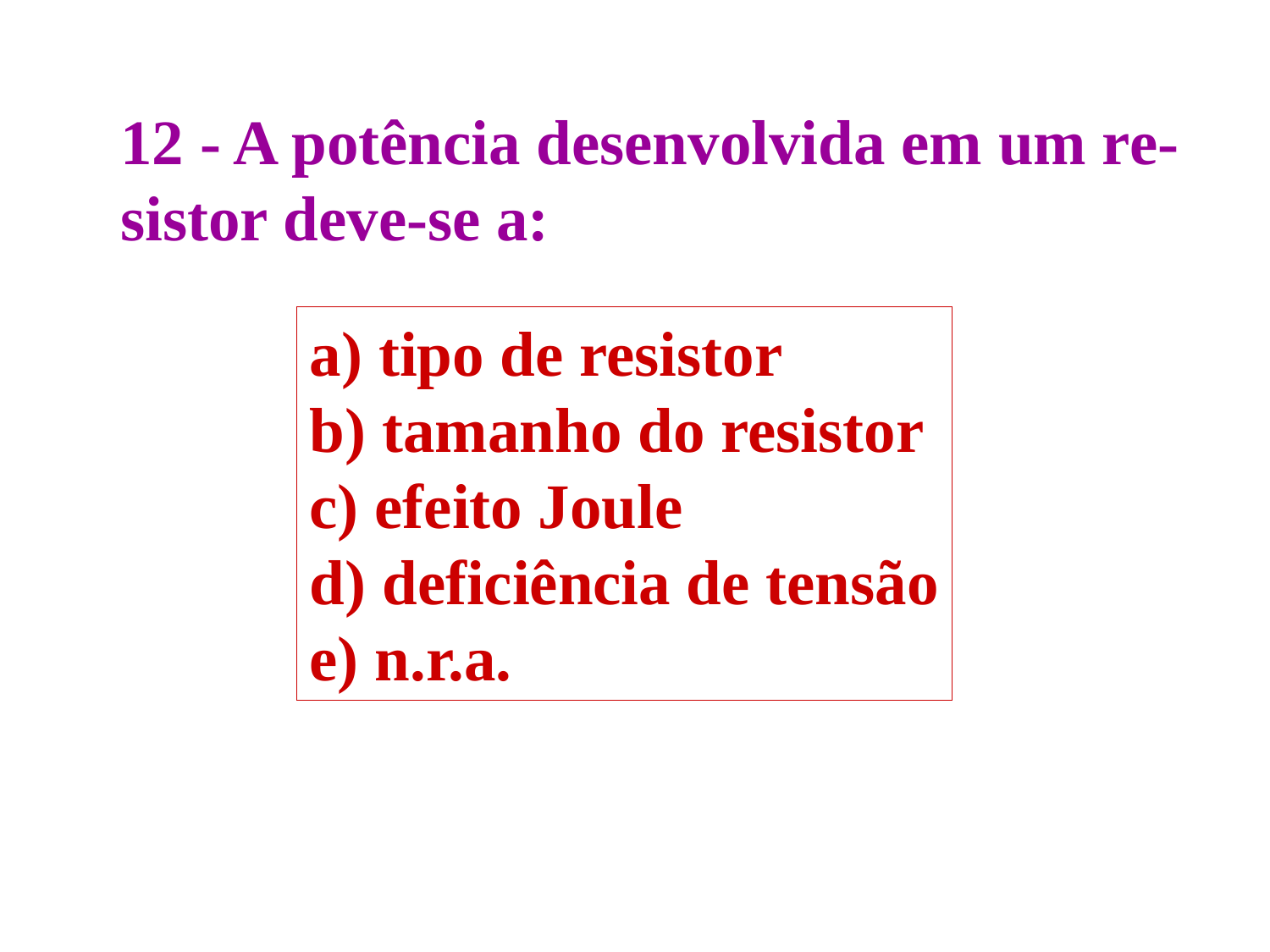

12 - A potência desenvolvida em um re-
sistor deve-se a:
a) tipo de resistor
b) tamanho do resistor
c) efeito Joule
d) deficiência de tensão
e) n.r.a.